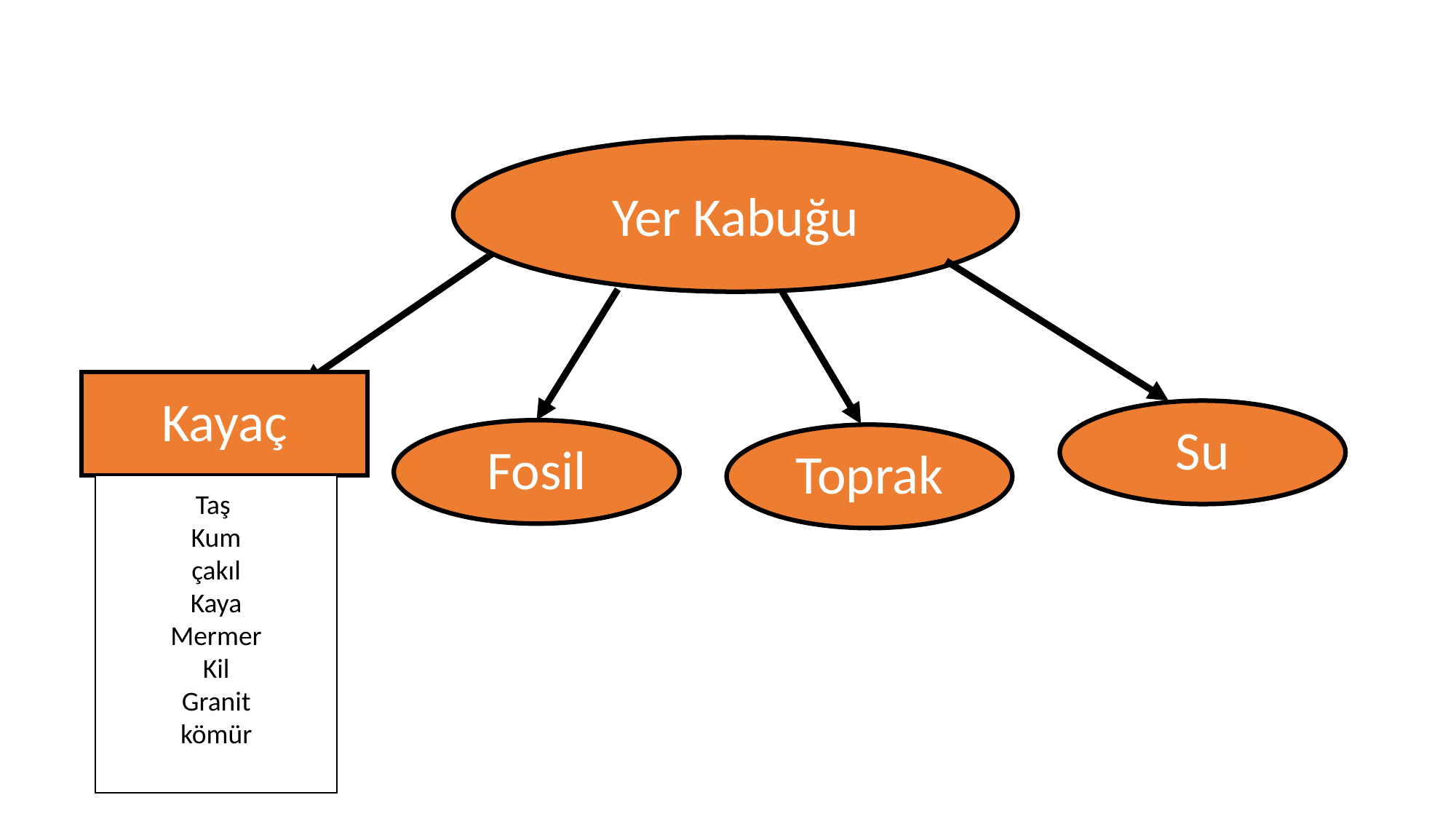

Yer Kabuğu
Kayaç
Su
Fosil
Toprak
Taş
Kum
çakıl
Kaya
Mermer
Kil
Granit
kömür